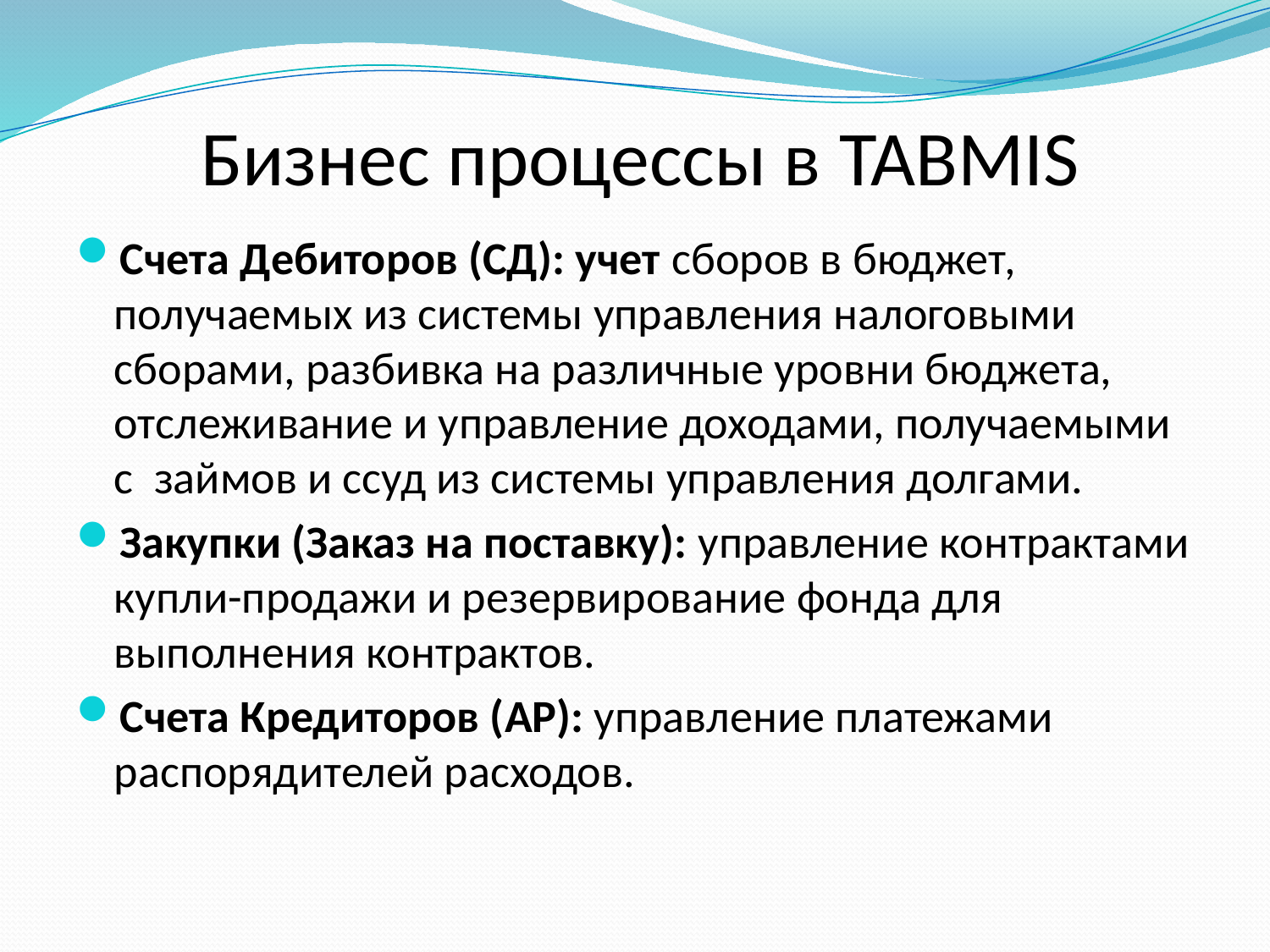

# Бизнес процессы в TABMIS
Счета Дебиторов (СД): учет сборов в бюджет, получаемых из системы управления налоговыми сборами, разбивка на различные уровни бюджета, отслеживание и управление доходами, получаемыми с  займов и ссуд из системы управления долгами.
Закупки (Заказ на поставку): управление контрактами купли-продажи и резервирование фонда для выполнения контрактов.
Счета Кредиторов (AP): управление платежами распорядителей расходов.